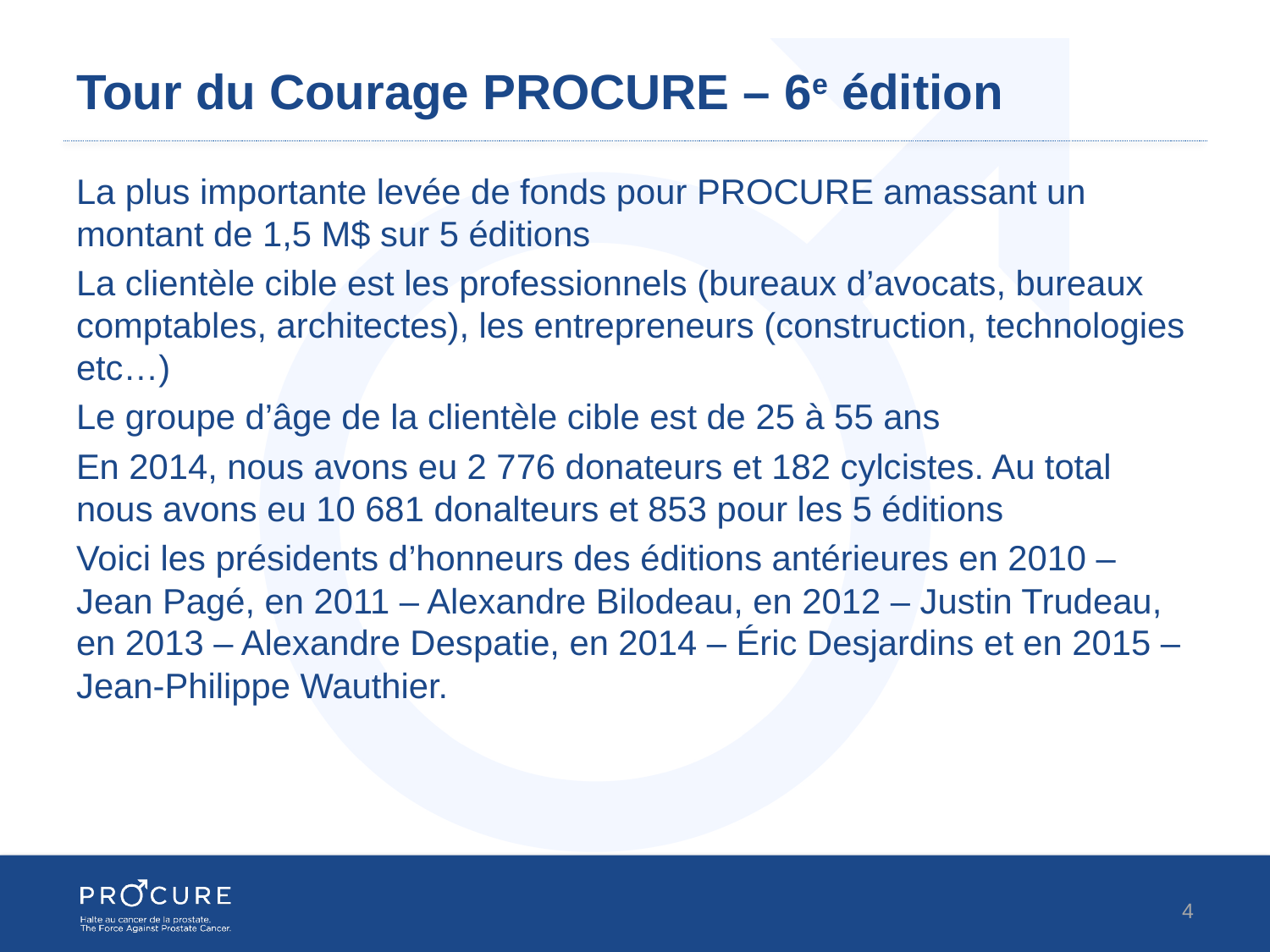

# Tour du Courage PROCURE – 6e édition
La plus importante levée de fonds pour PROCURE amassant un montant de 1,5 M$ sur 5 éditions
La clientèle cible est les professionnels (bureaux d’avocats, bureaux comptables, architectes), les entrepreneurs (construction, technologies etc…)
Le groupe d’âge de la clientèle cible est de 25 à 55 ans
En 2014, nous avons eu 2 776 donateurs et 182 cylcistes. Au total nous avons eu 10 681 donalteurs et 853 pour les 5 éditions
Voici les présidents d’honneurs des éditions antérieures en 2010 – Jean Pagé, en 2011 – Alexandre Bilodeau, en 2012 – Justin Trudeau, en 2013 – Alexandre Despatie, en 2014 – Éric Desjardins et en 2015 – Jean-Philippe Wauthier.
4